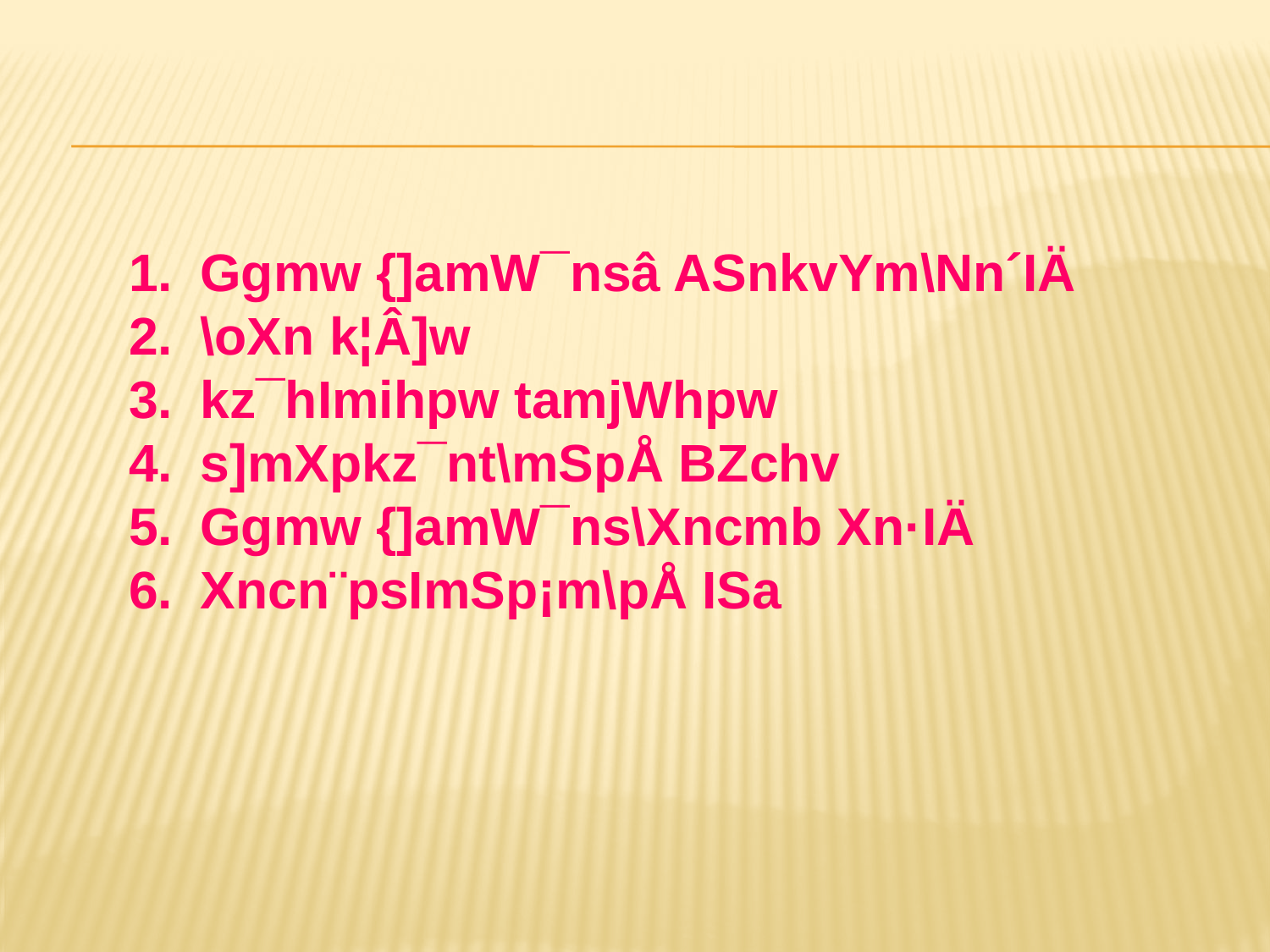

Ggmw {]amW¯nsâ ASnkvYm\Nn´IÄ
\oXn k¦Â]w
kz¯hImihpw tamjWhpw
s]mXpkz¯nt\mSpÅ BZchv
Ggmw {]amW¯ns\Xncmb Xn·IÄ
Xncn¨psImSp¡m\pÅ ISa